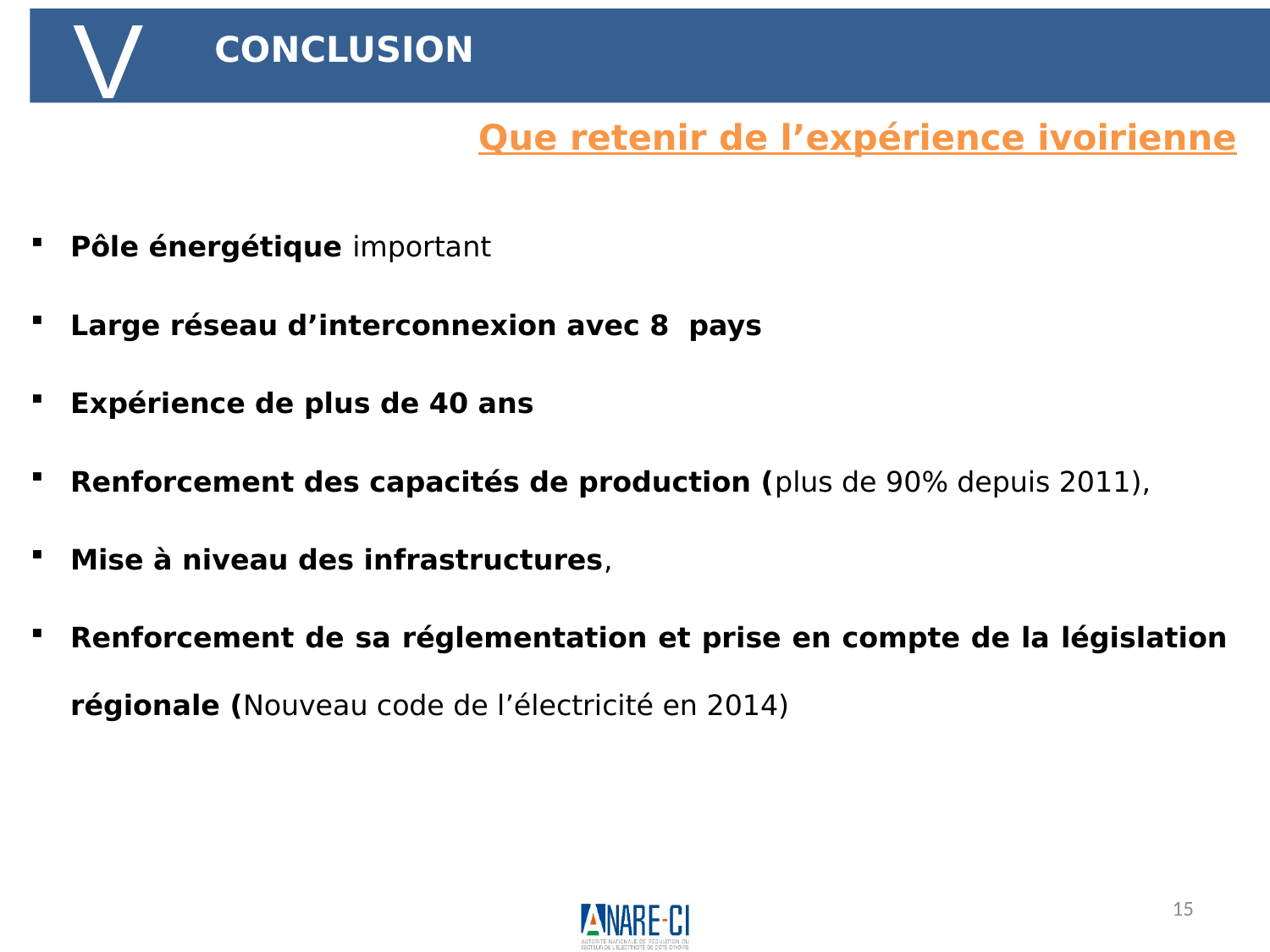

V

CONCLUSION
Que retenir de l’expérience ivoirienne

Pôle énergétique important
Large réseau d’interconnexion avec 8  pays
Expérience de plus de 40 ans
Renforcement des capacités de production (plus de 90% depuis 2011),
Mise à niveau des infrastructures,
Renforcement de sa réglementation et prise en compte de la législation régionale (Nouveau code de l’électricité en 2014)

15